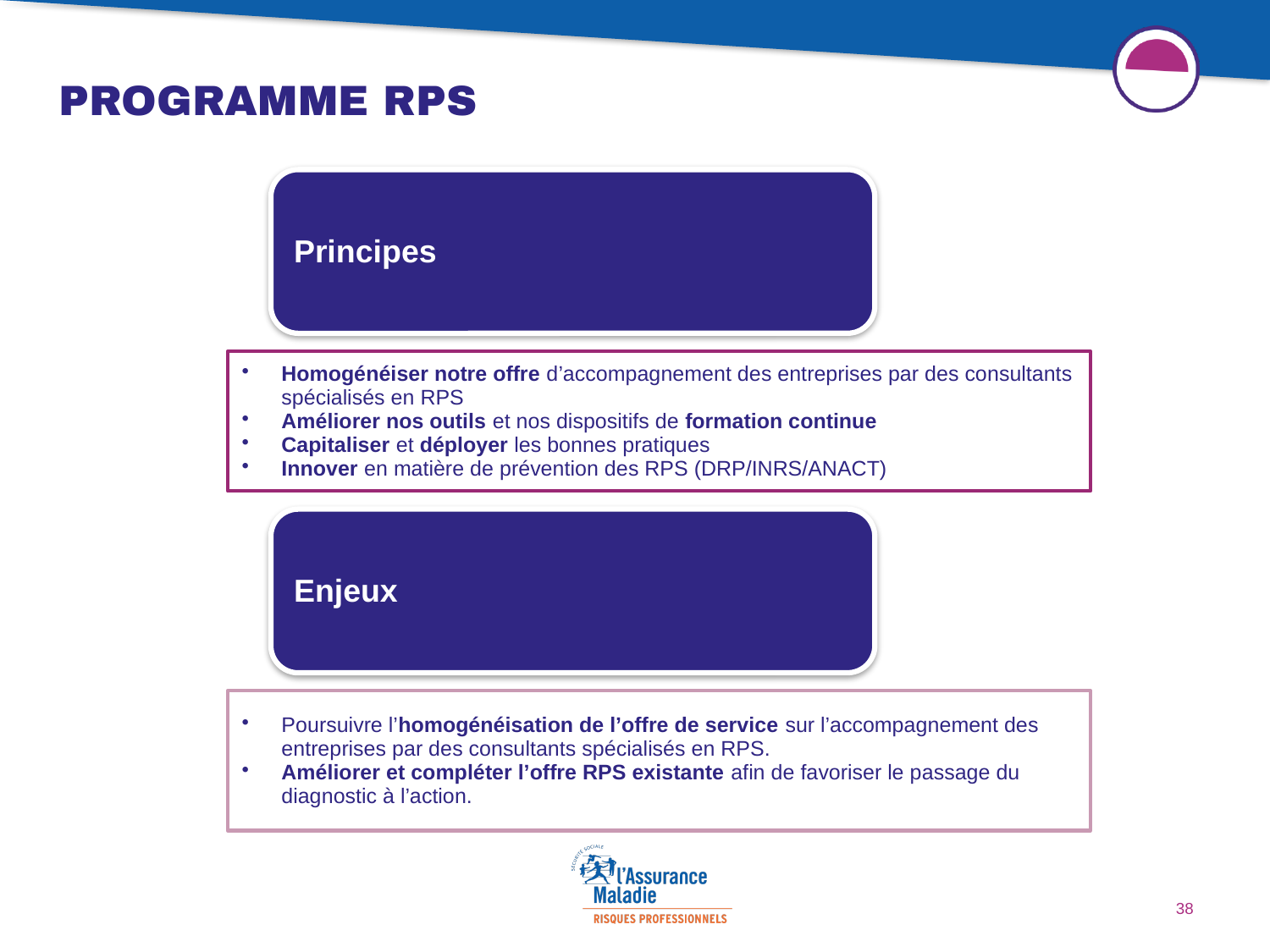

# Programme RPS
Homogénéiser notre offre d’accompagnement des entreprises par des consultants spécialisés en RPS
Enjeux
Principes
Poursuivre l’homogénéisation de l’offre de service sur l’accompagnement des entreprises par des consultants spécialisés en RPS.
Améliorer nos outils et nos dispositifs de formation continue
Capitaliser et déployer les bonnes pratiques
Innover en matière de prévention des RPS (DRP/INRS/ANACT)
Améliorer et compléter l’offre RPS existante afin de favoriser le passage du diagnostic à l’action.
38